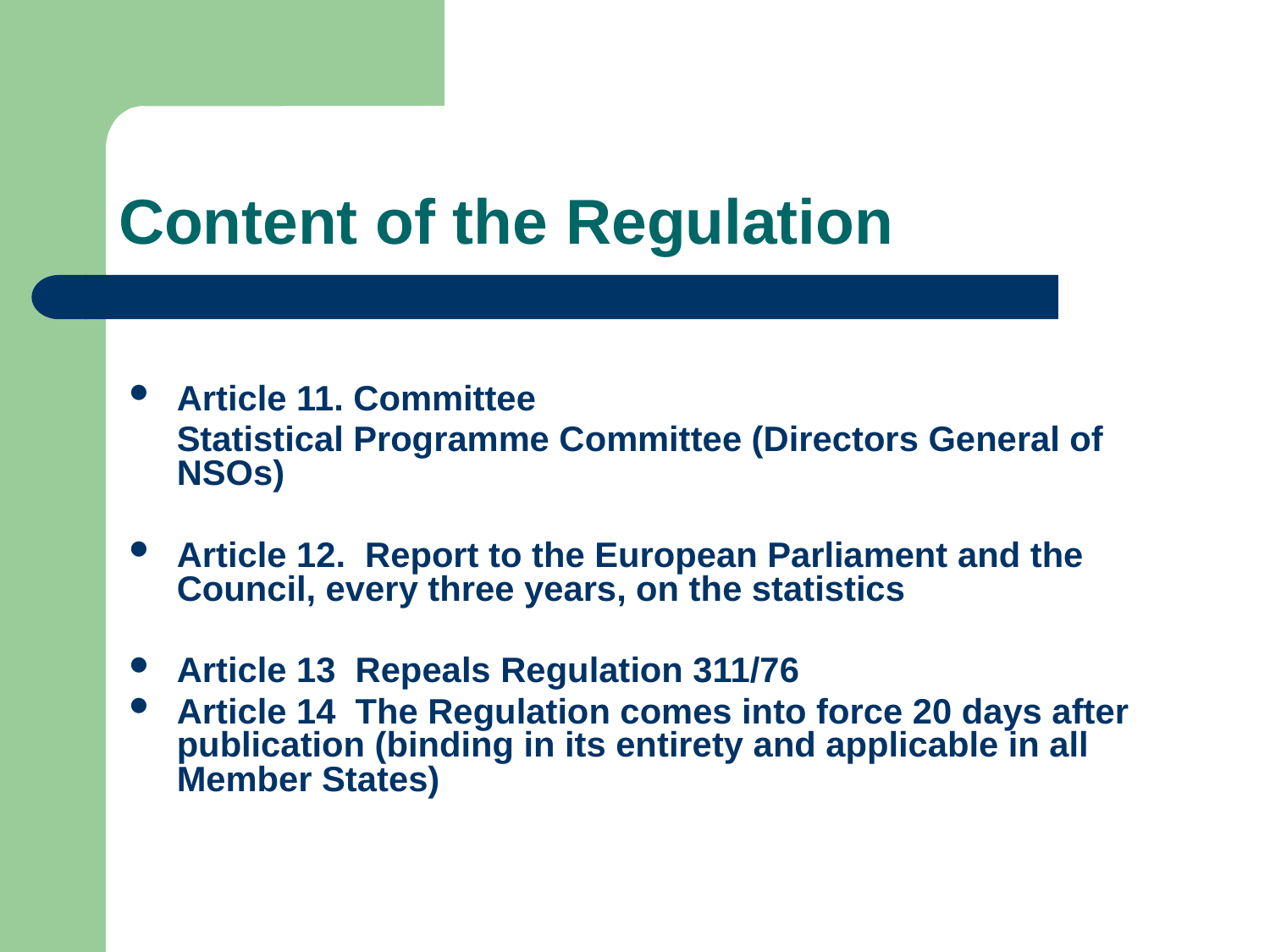

# Content of the Regulation

Article 11. Committee
	Statistical Programme Committee (Directors General of NSOs)

Article 12.  Report to the European Parliament and the Council, every three years, on the statistics

Article 13  Repeals Regulation 311/76
Article 14  The Regulation comes into force 20 days after publication (binding in its entirety and applicable in all Member States)